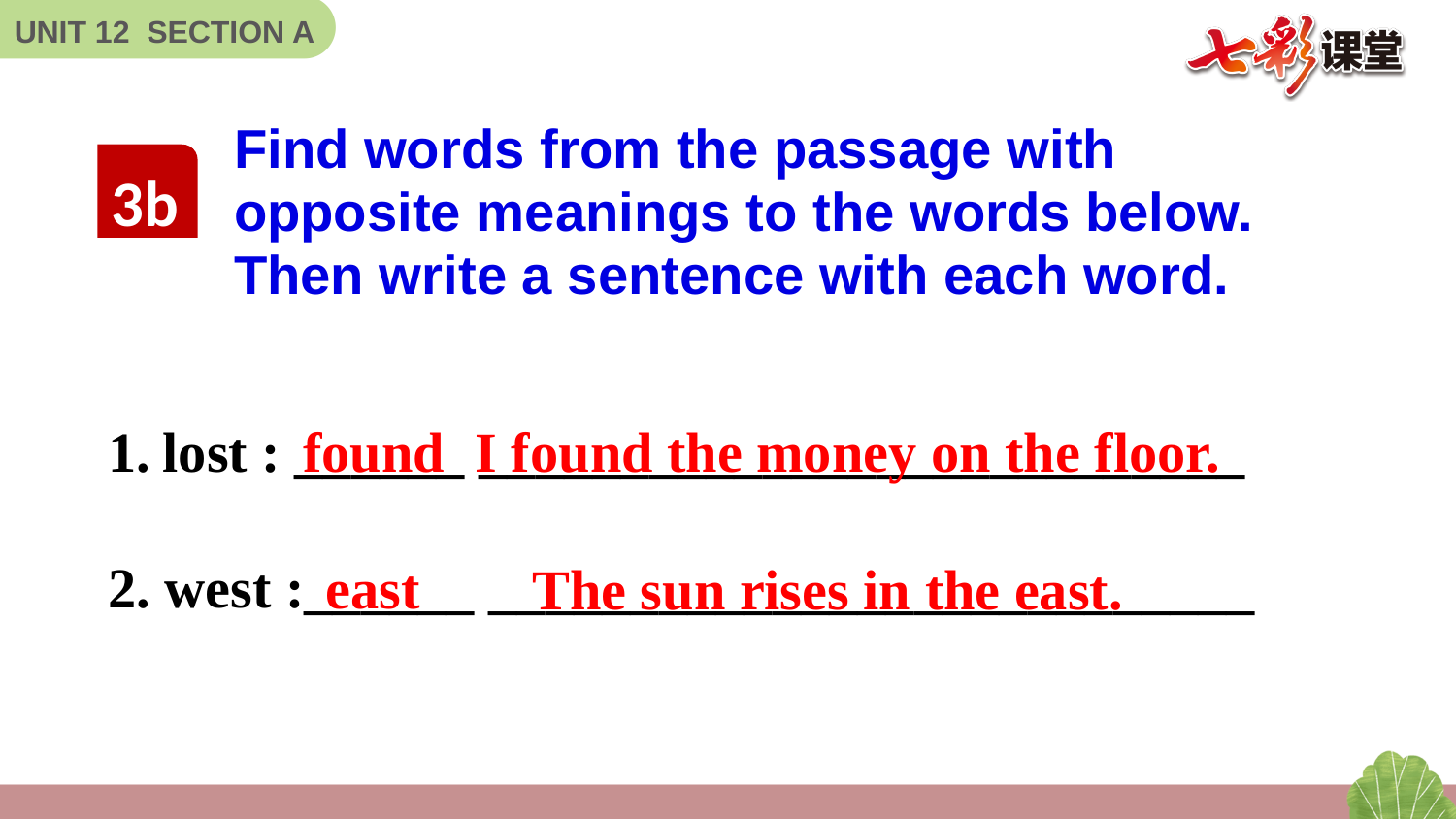

Find words from the passage with opposite meanings to the words below. Then write a sentence with each word.
3b
found
I found the money on the floor.
lost : ______ ___________________________

2. west :______ ___________________________
east
The sun rises in the east.